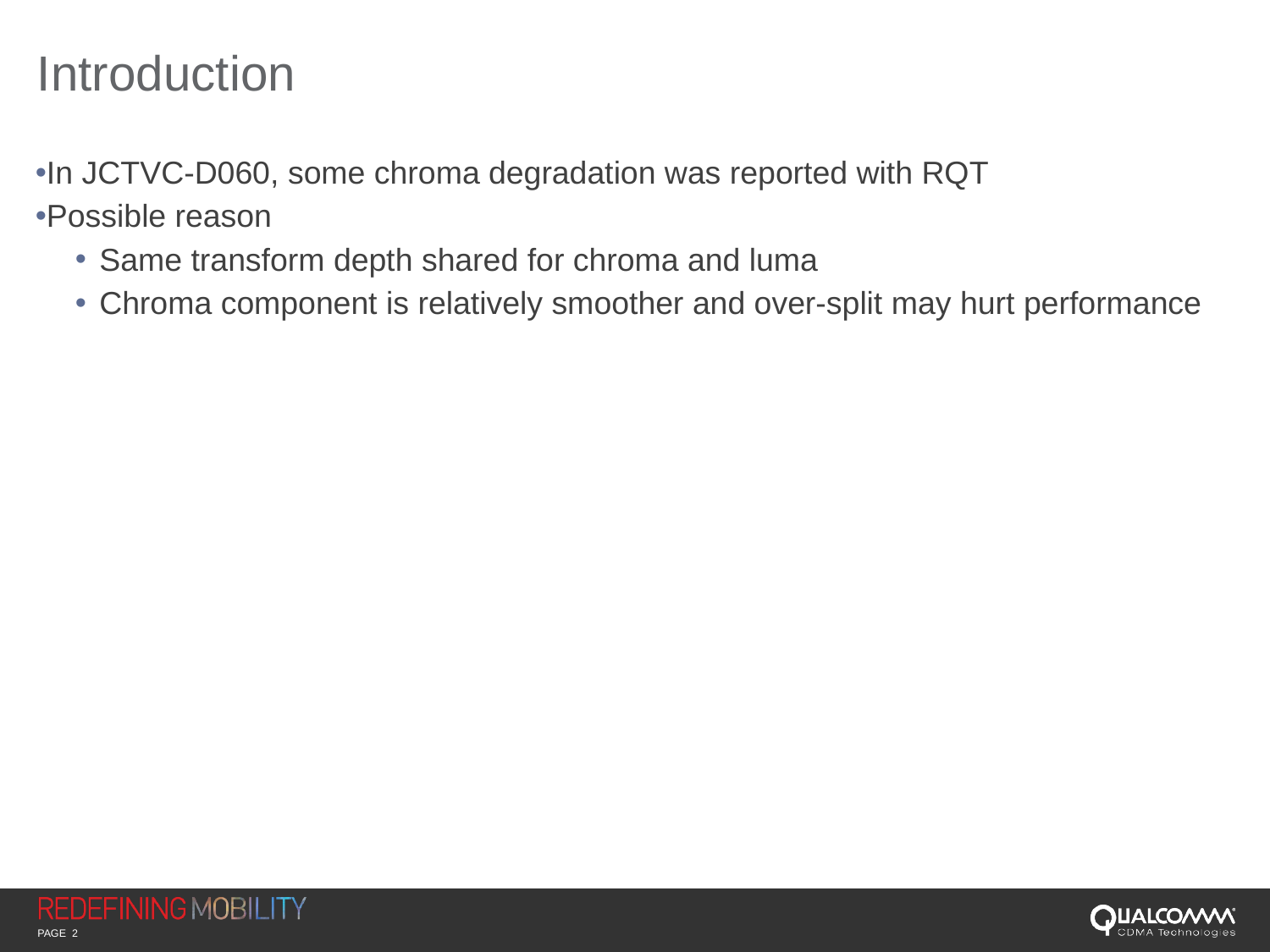

# Introduction
In JCTVC-D060, some chroma degradation was reported with RQT
Possible reason
Same transform depth shared for chroma and luma
Chroma component is relatively smoother and over-split may hurt performance